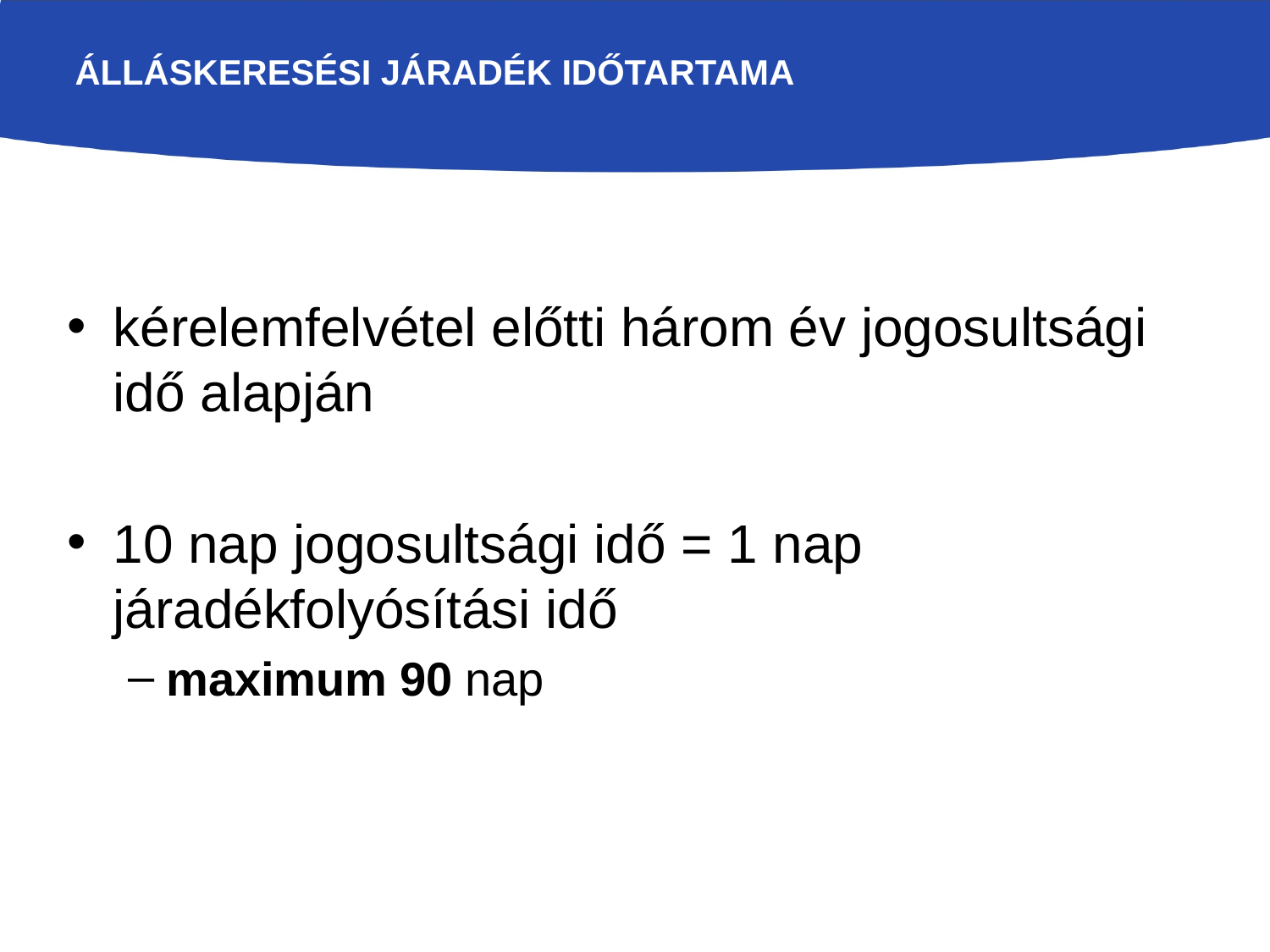

# Álláskeresési járadék időtartama
kérelemfelvétel előtti három év jogosultsági idő alapján

10 nap jogosultsági idő = 1 nap járadékfolyósítási idő
maximum 90 nap